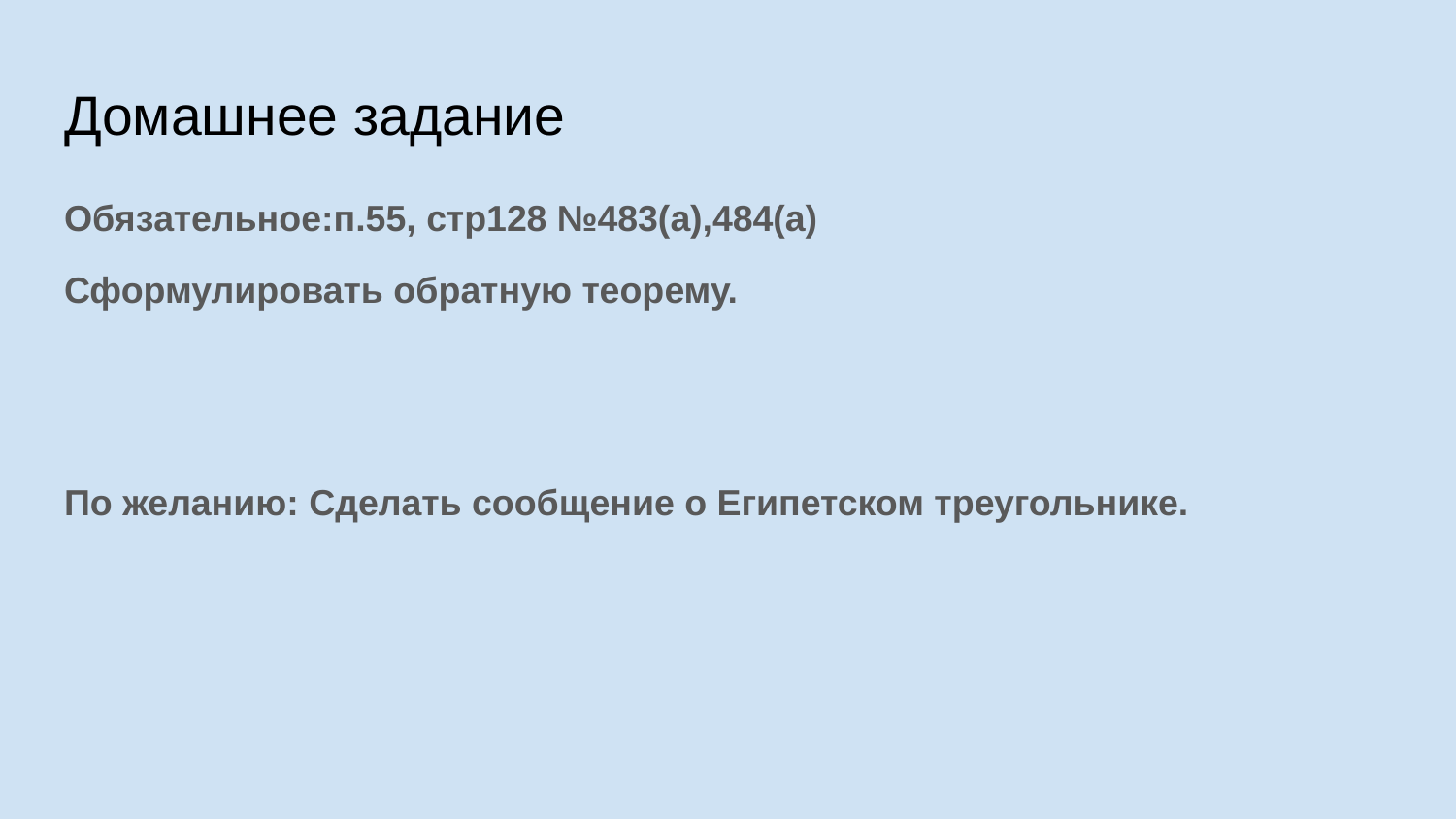

# Домашнее задание
Обязательное:п.55, стр128 №483(а),484(а)
Сформулировать обратную теорему.

По желанию: Сделать сообщение о Египетском треугольнике.